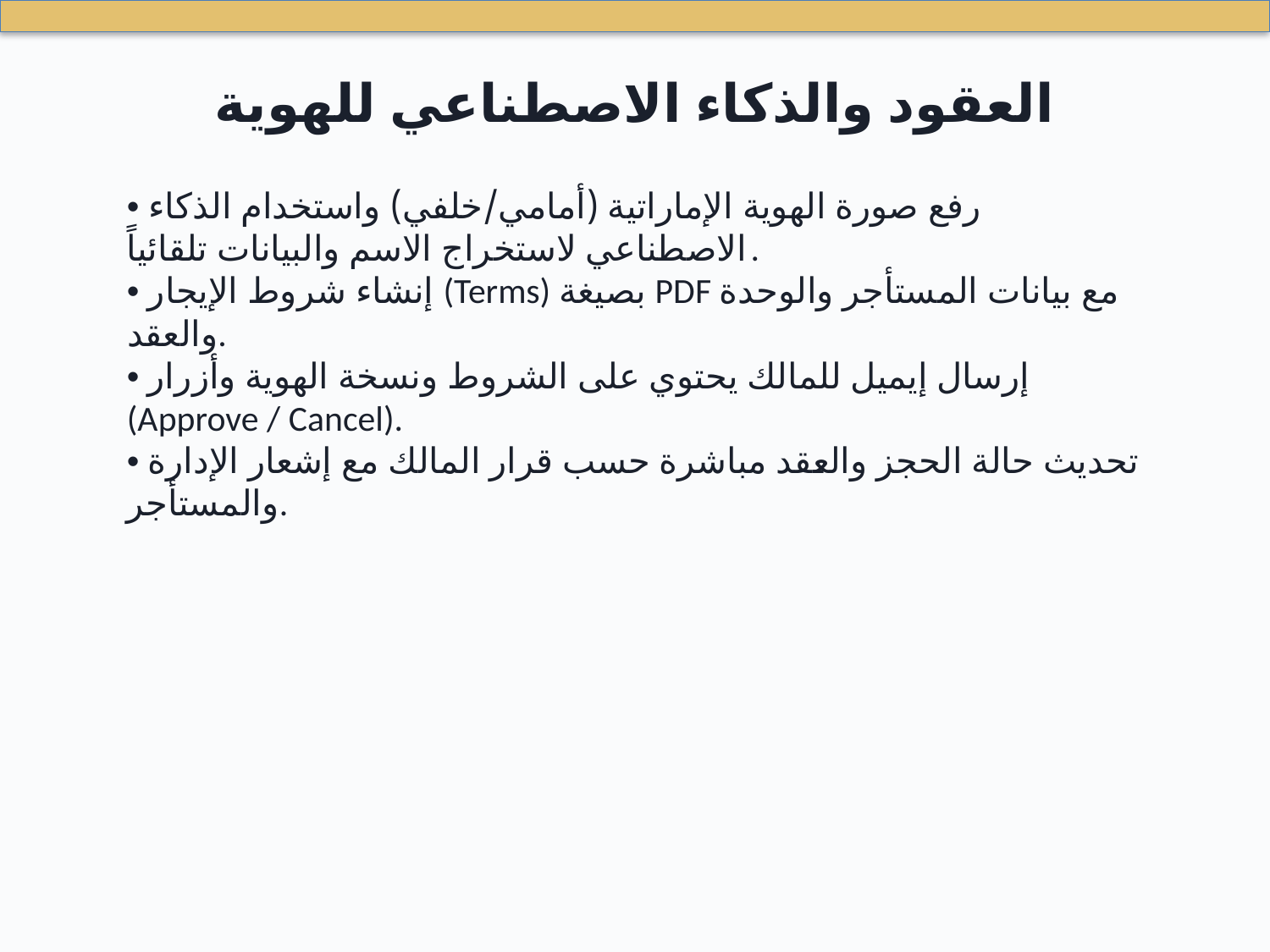

العقود والذكاء الاصطناعي للهوية
• رفع صورة الهوية الإماراتية (أمامي/خلفي) واستخدام الذكاء الاصطناعي لاستخراج الاسم والبيانات تلقائياً.
• إنشاء شروط الإيجار (Terms) بصيغة PDF مع بيانات المستأجر والوحدة والعقد.
• إرسال إيميل للمالك يحتوي على الشروط ونسخة الهوية وأزرار (Approve / Cancel).
• تحديث حالة الحجز والعقد مباشرة حسب قرار المالك مع إشعار الإدارة والمستأجر.